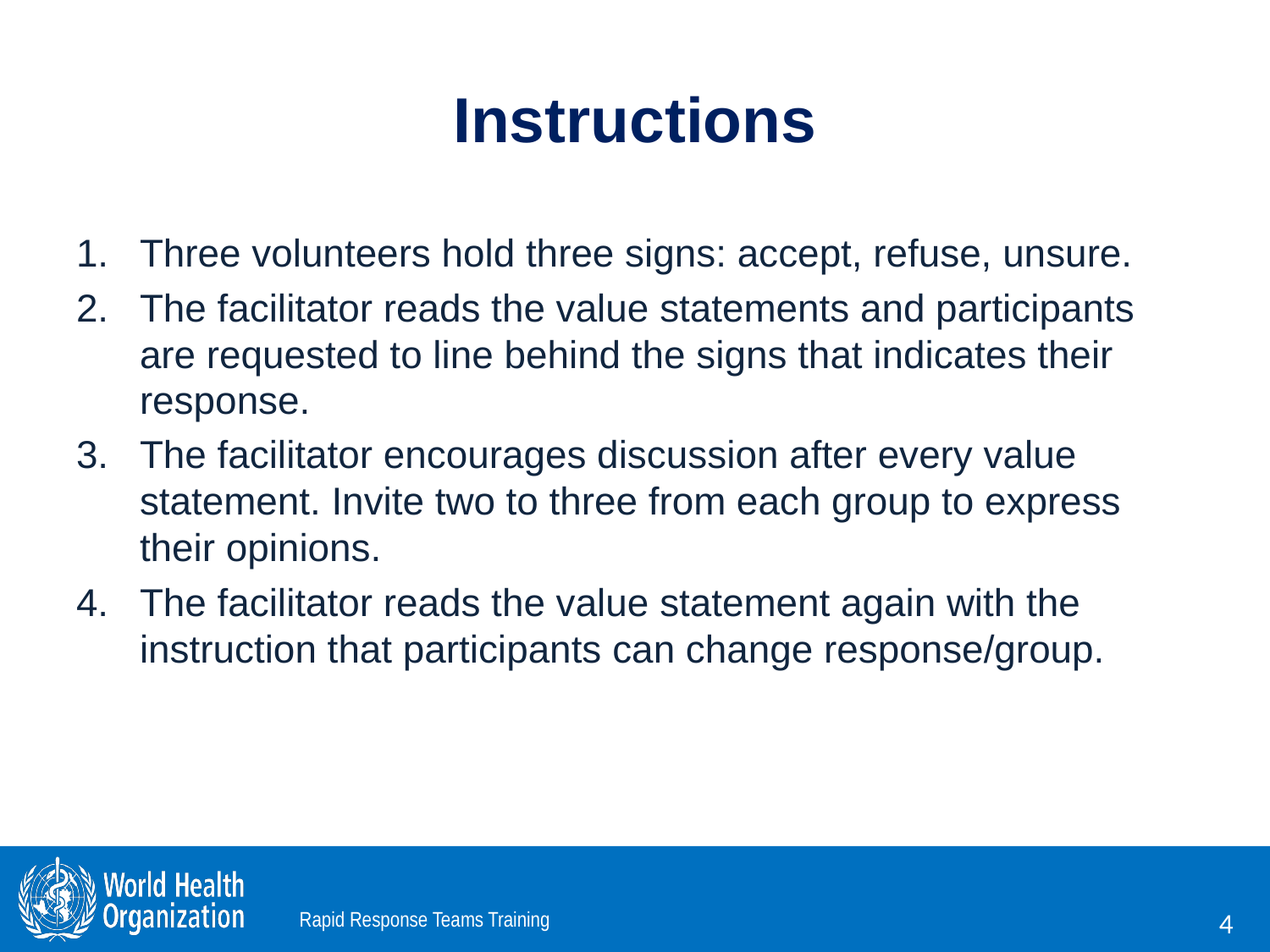

# Instructions
Three volunteers hold three signs: accept, refuse, unsure.
The facilitator reads the value statements and participants are requested to line behind the signs that indicates their response.
The facilitator encourages discussion after every value statement. Invite two to three from each group to express their opinions.
The facilitator reads the value statement again with the instruction that participants can change response/group.